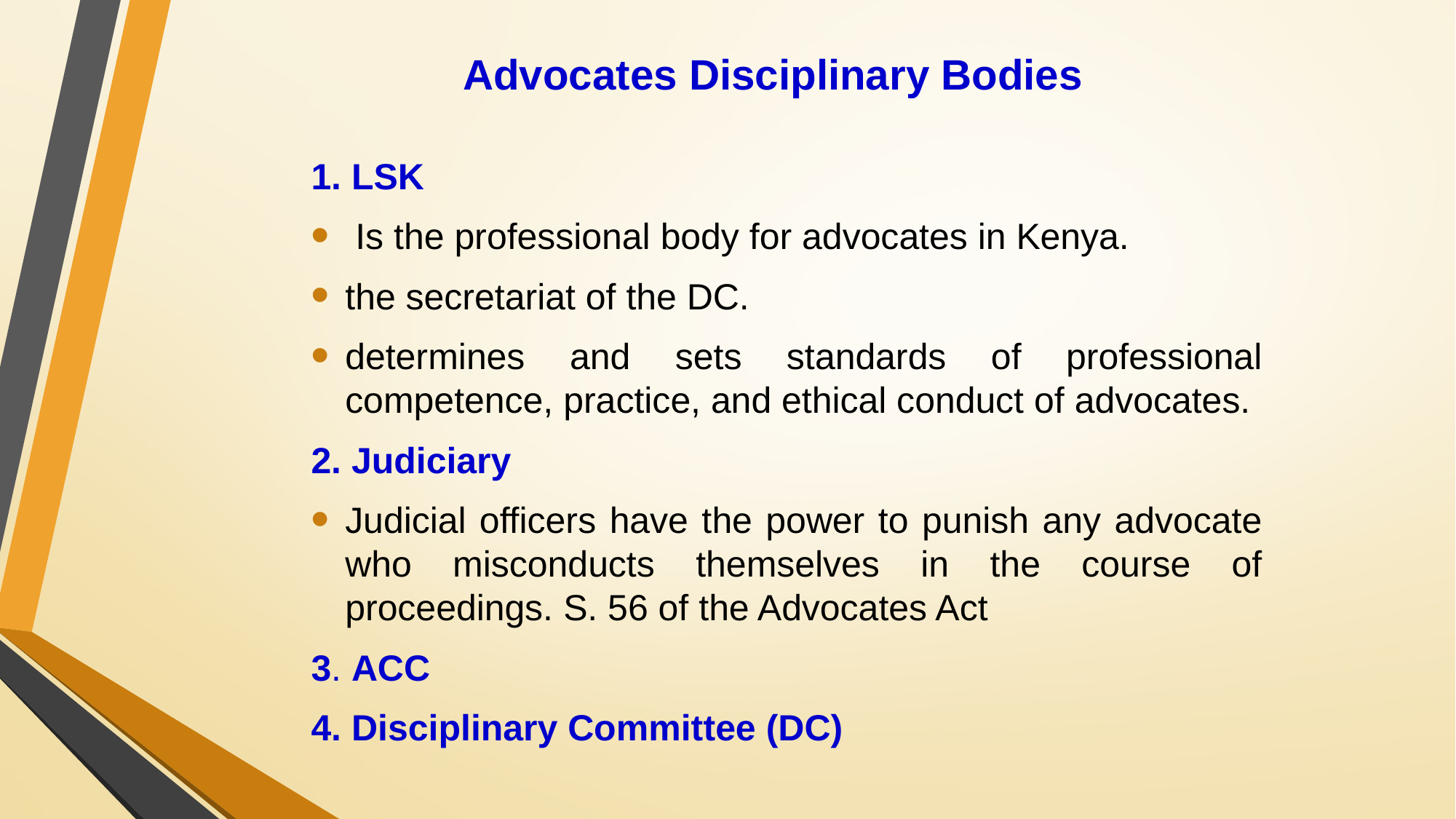

# Advocates Disciplinary Bodies

1. LSK
 Is the professional body for advocates in Kenya.
the secretariat of the DC.
determines and sets standards of professional competence, practice, and ethical conduct of advocates.
2. Judiciary
Judicial officers have the power to punish any advocate who misconducts themselves in the course of proceedings. S. 56 of the Advocates Act
3. ACC
4. Disciplinary Committee (DC)